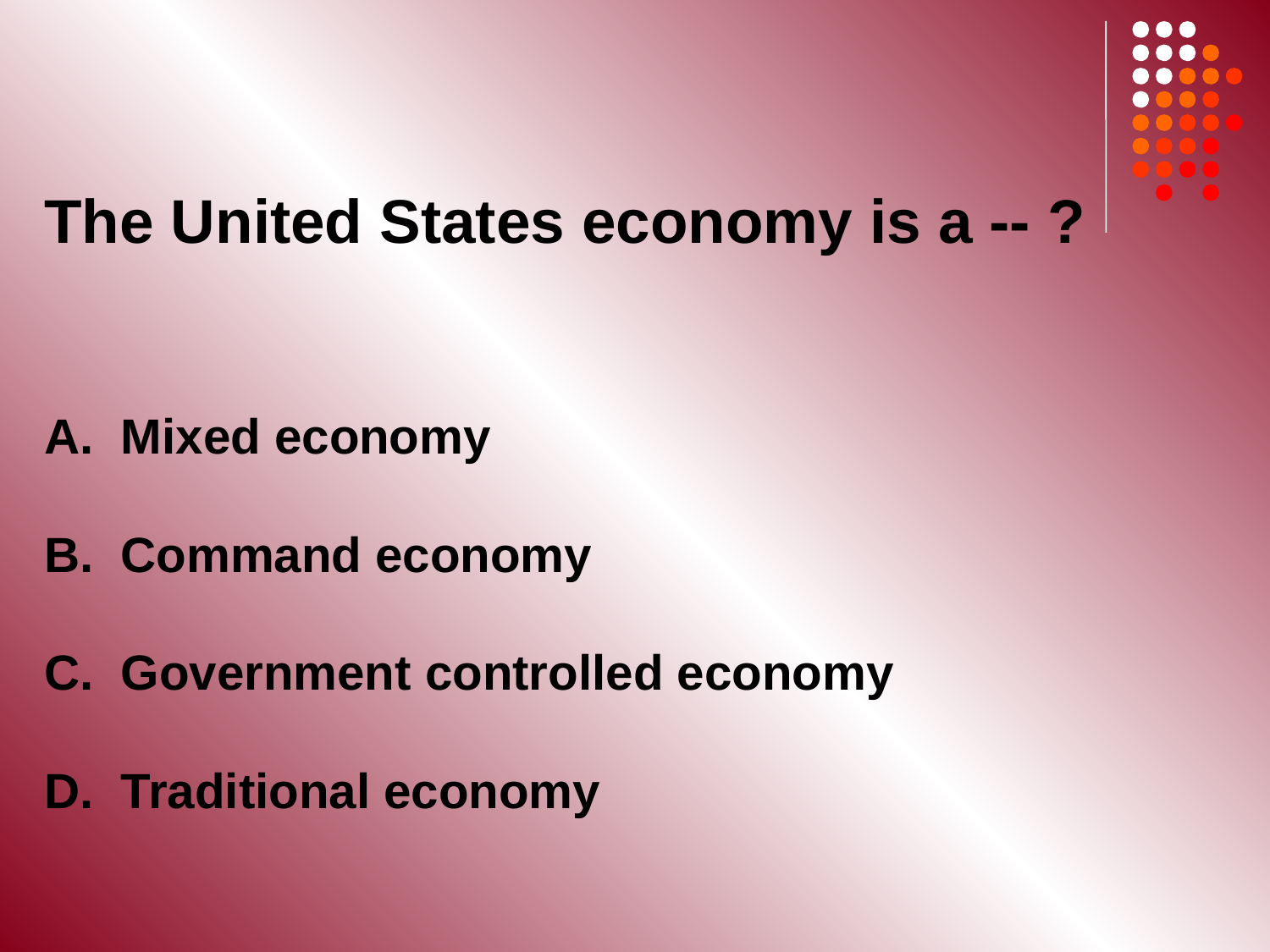

The United States economy is a -- ?
A.  Mixed economy
B.  Command economy
C.  Government controlled economy
D.  Traditional economy